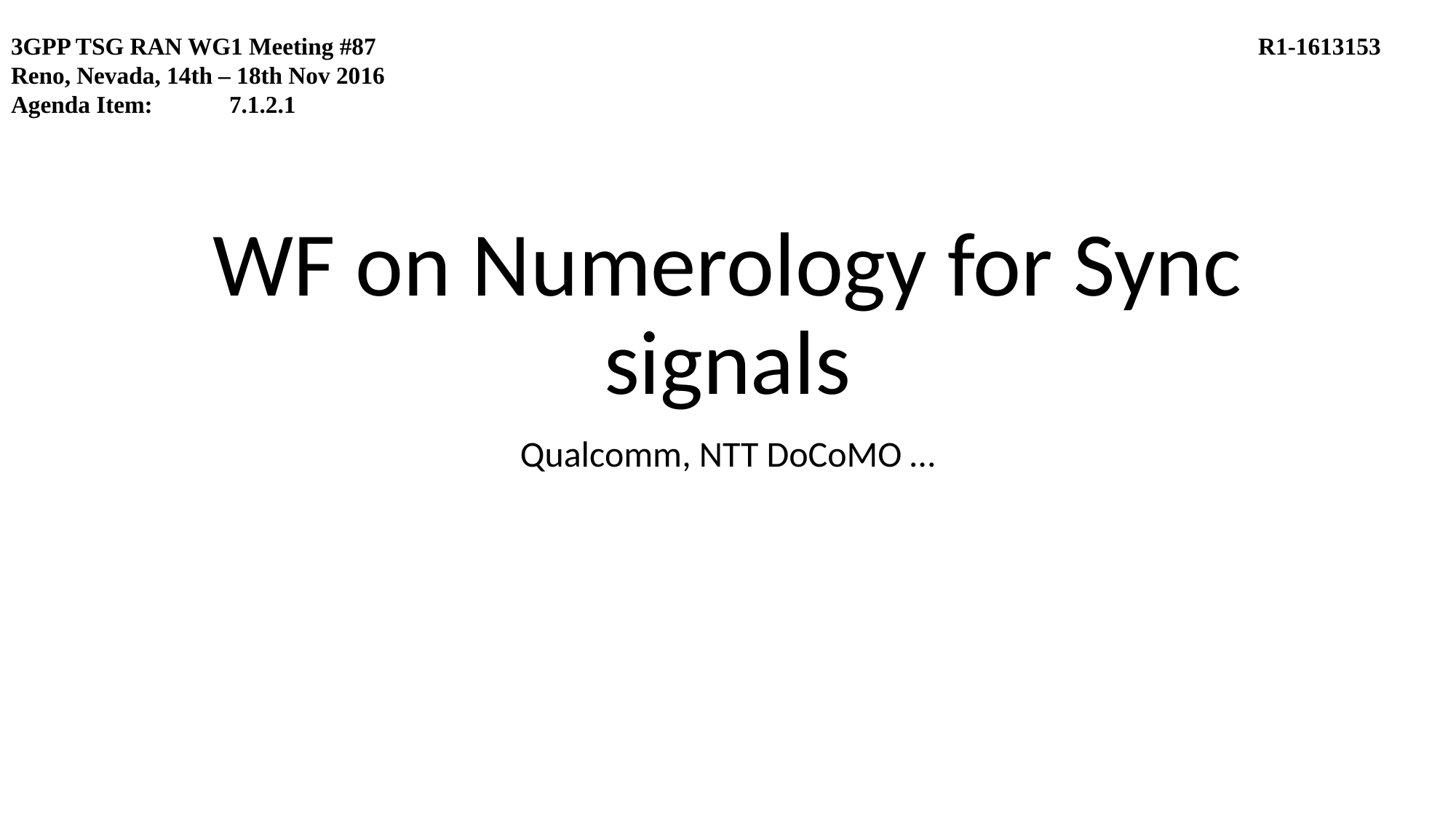

3GPP TSG RAN WG1 Meeting #87                                                                                                                                                   R1-1613153
Reno, Nevada, 14th – 18th Nov 2016
Agenda Item:	7.1.2.1

# WF on Numerology for Sync signals
Qualcomm, NTT DoCoMO …